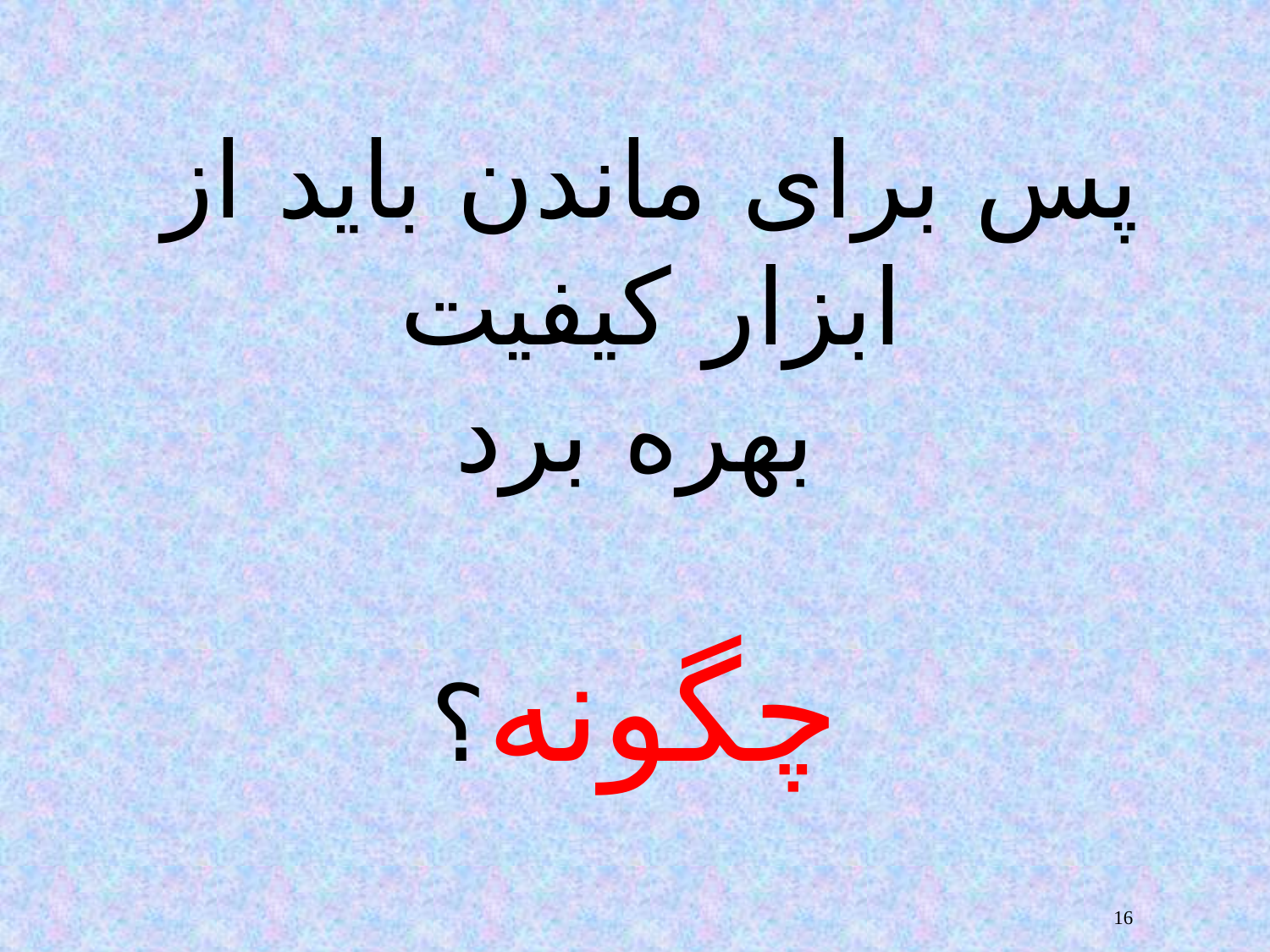

# پس برای ماندن باید از ابزار کیفیت بهره برد چگونه؟